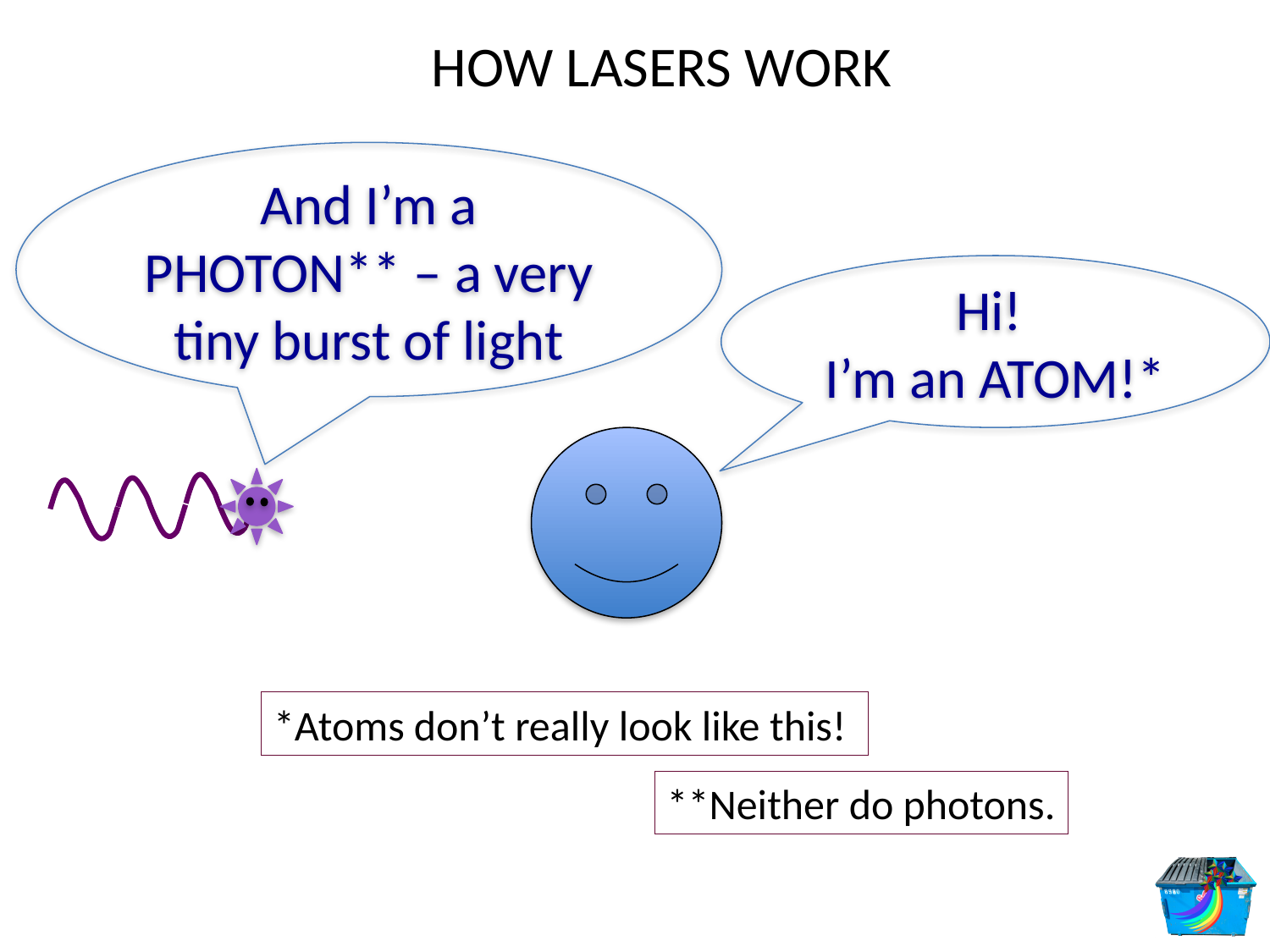

HOW LASERS WORK
And I’m a PHOTON** – a very tiny burst of light
Hi!
I’m an ATOM!*

*Atoms don’t really look like this!
**Neither do photons.